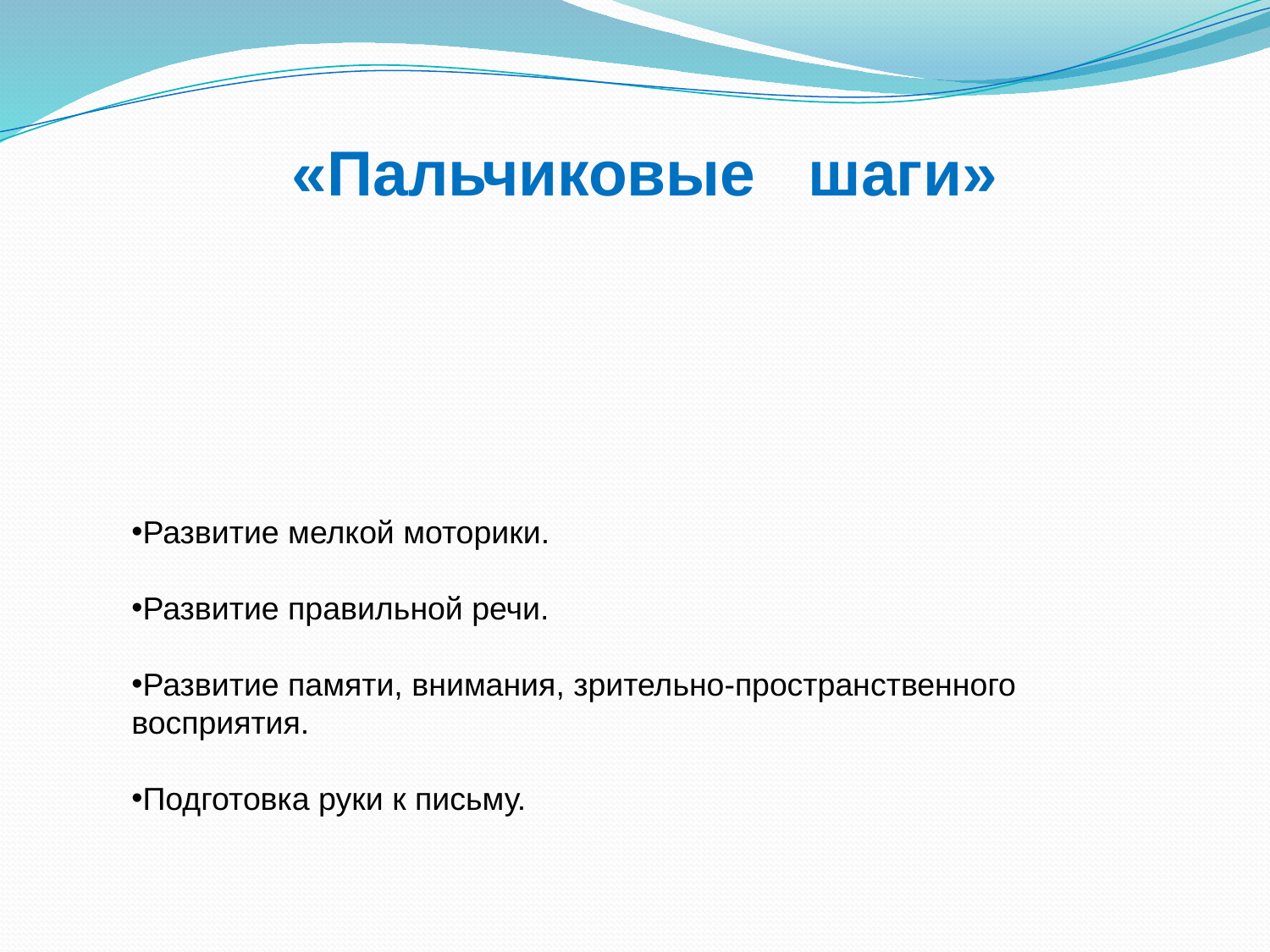

# «Пальчиковые   шаги»
Развитие мелкой моторики.

Развитие правильной речи.

Развитие памяти, внимания, зрительно-пространственного восприятия.

Подготовка руки к письму.